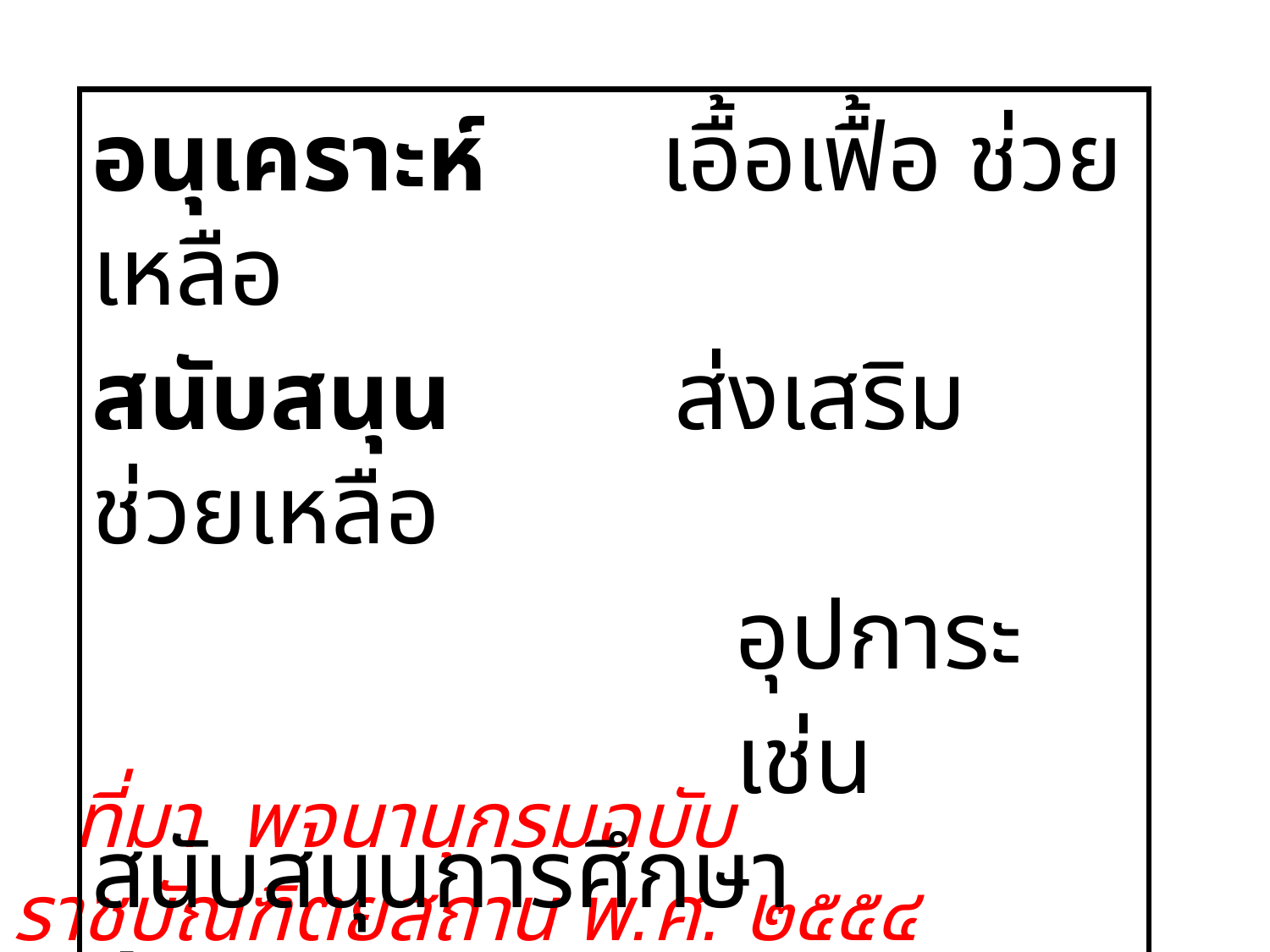

อนุเคราะห์       เอื้อเฟื้อ ช่วยเหลือ
สนับสนุน         ส่งเสริม ช่วยเหลือ
                          อุปการะ
                          เช่น  สนับสนุนการศึกษา
ร่วมมือ              พร้อมใจช่วยกัน
   ที่มา  พจนานุกรมฉบับราชบัณฑิตยสถาน พ.ศ. ๒๕๕๔